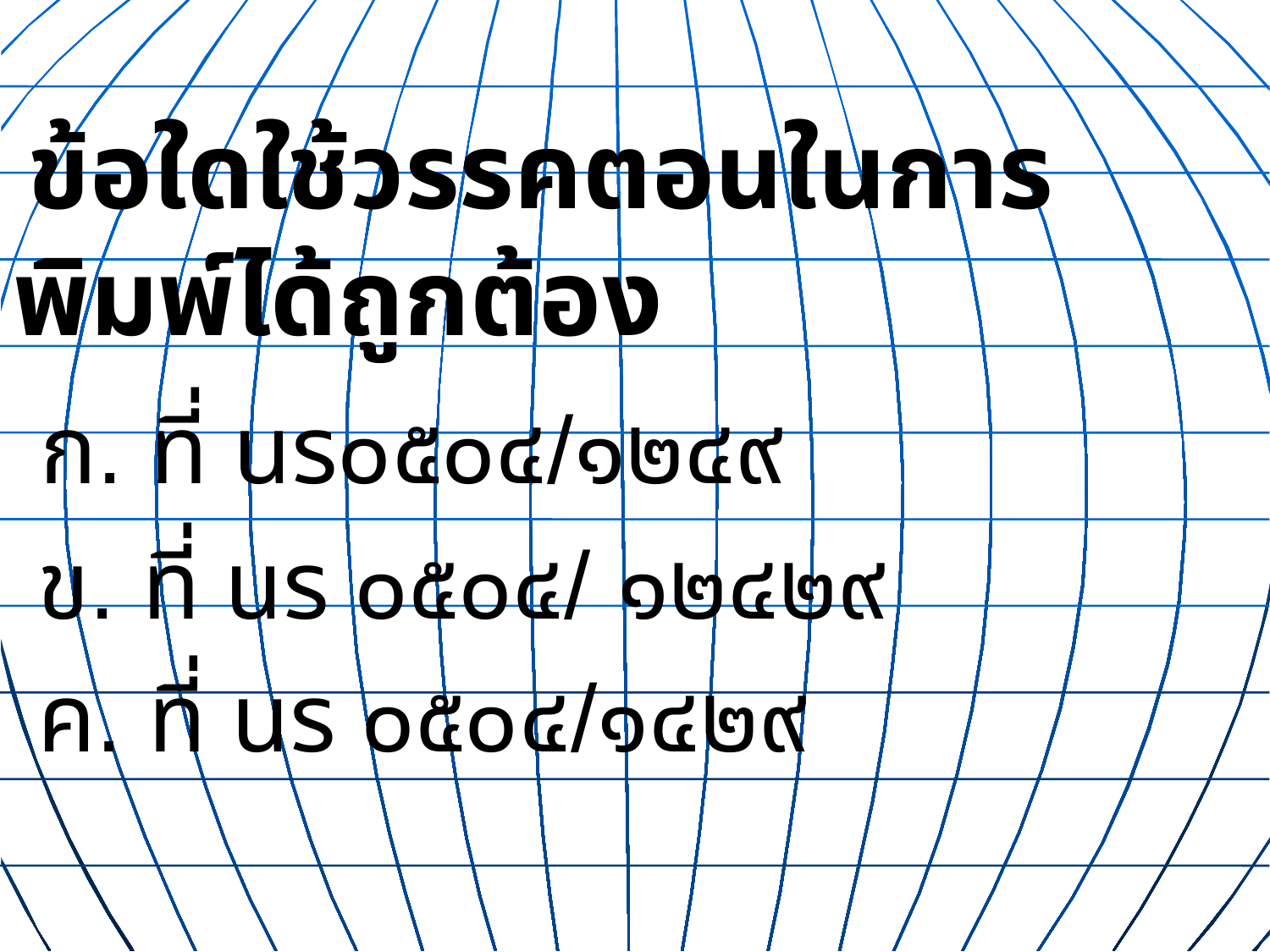

ข้อใดใช้วรรคตอนในการพิมพ์ได้ถูกต้อง
 ก. ที่ นร๐๕๐๔/๑๒๔๙
 ข. ที่ นร ๐๕๐๔/ ๑๒๔๒๙
 ค. ที่ นร ๐๕๐๔/๑๔๒๙